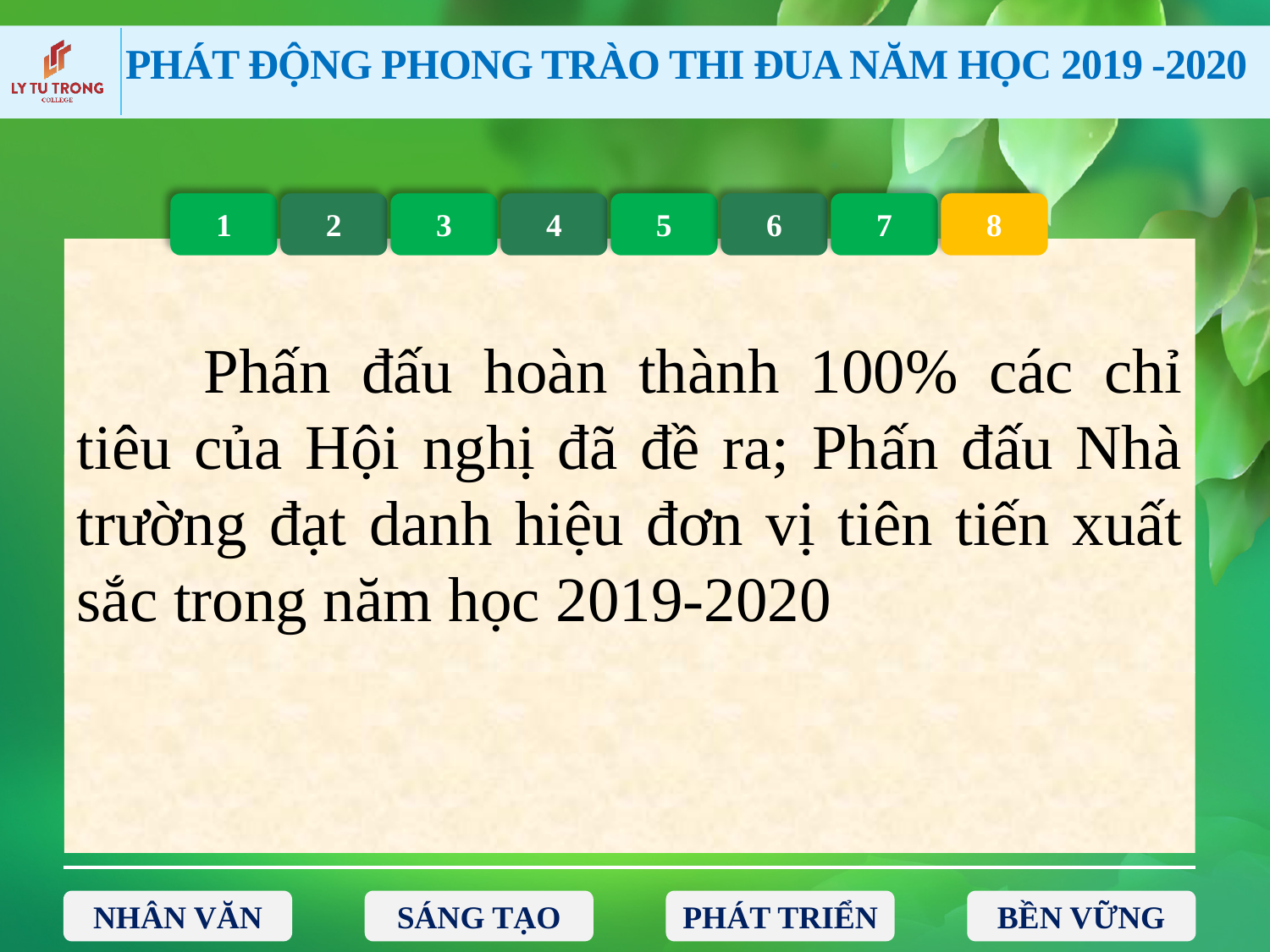

1
2
3
4
5
6
7
8

	Phấn đấu hoàn thành 100% các chỉ tiêu của Hội nghị đã đề ra; Phấn đấu Nhà trường đạt danh hiệu đơn vị tiên tiến xuất sắc trong năm học 2019-2020